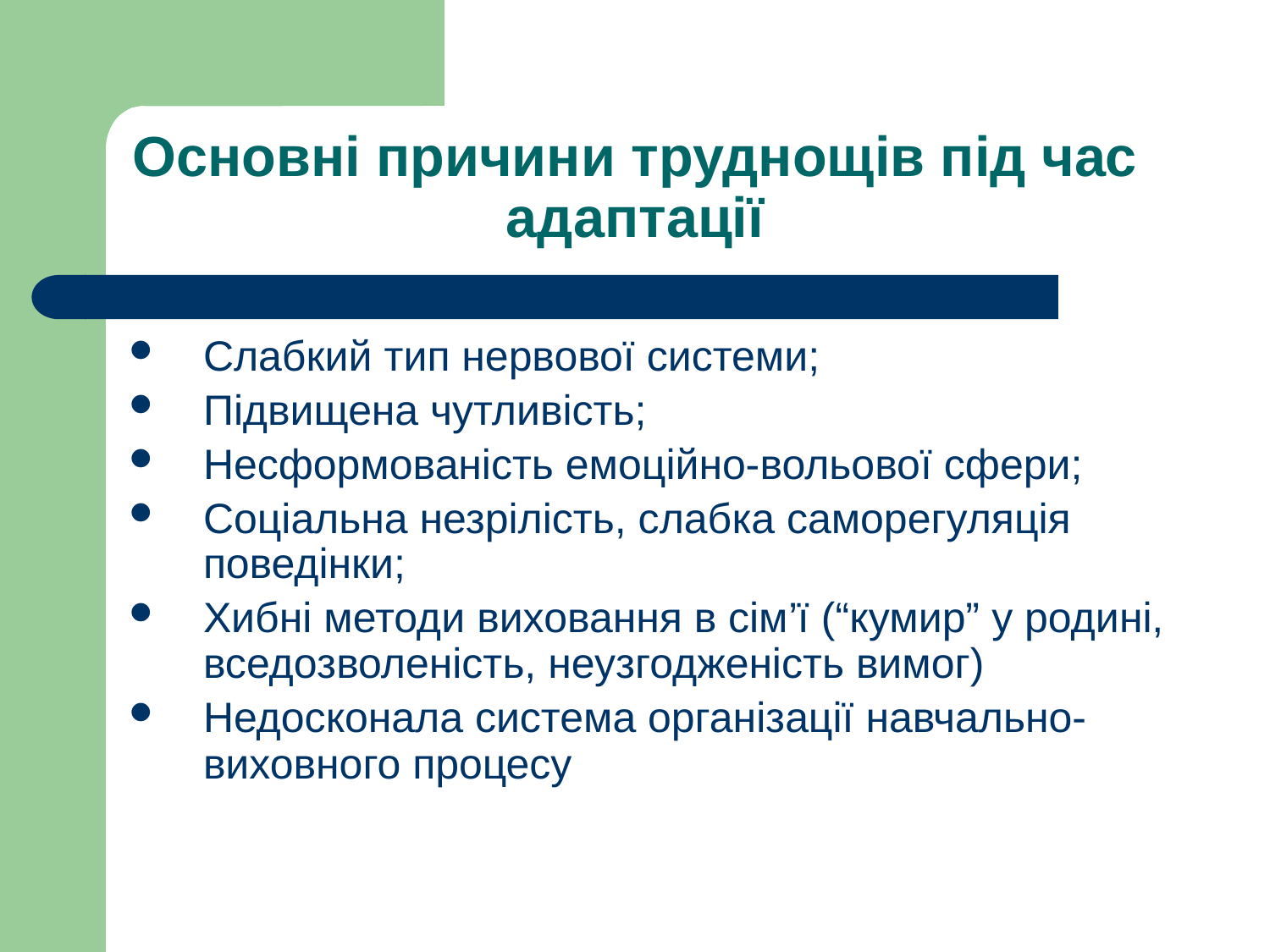

# Основні причини труднощів під час адаптації
Слабкий тип нервової системи;
Підвищена чутливість;
Несформованість емоційно-вольової сфери;
Соціальна незрілість, слабка саморегуляція поведінки;
Хибні методи виховання в сім’ї (“кумир” у родині, вседозволеність, неузгодженість вимог)
Недосконала система організації навчально-виховного процесу